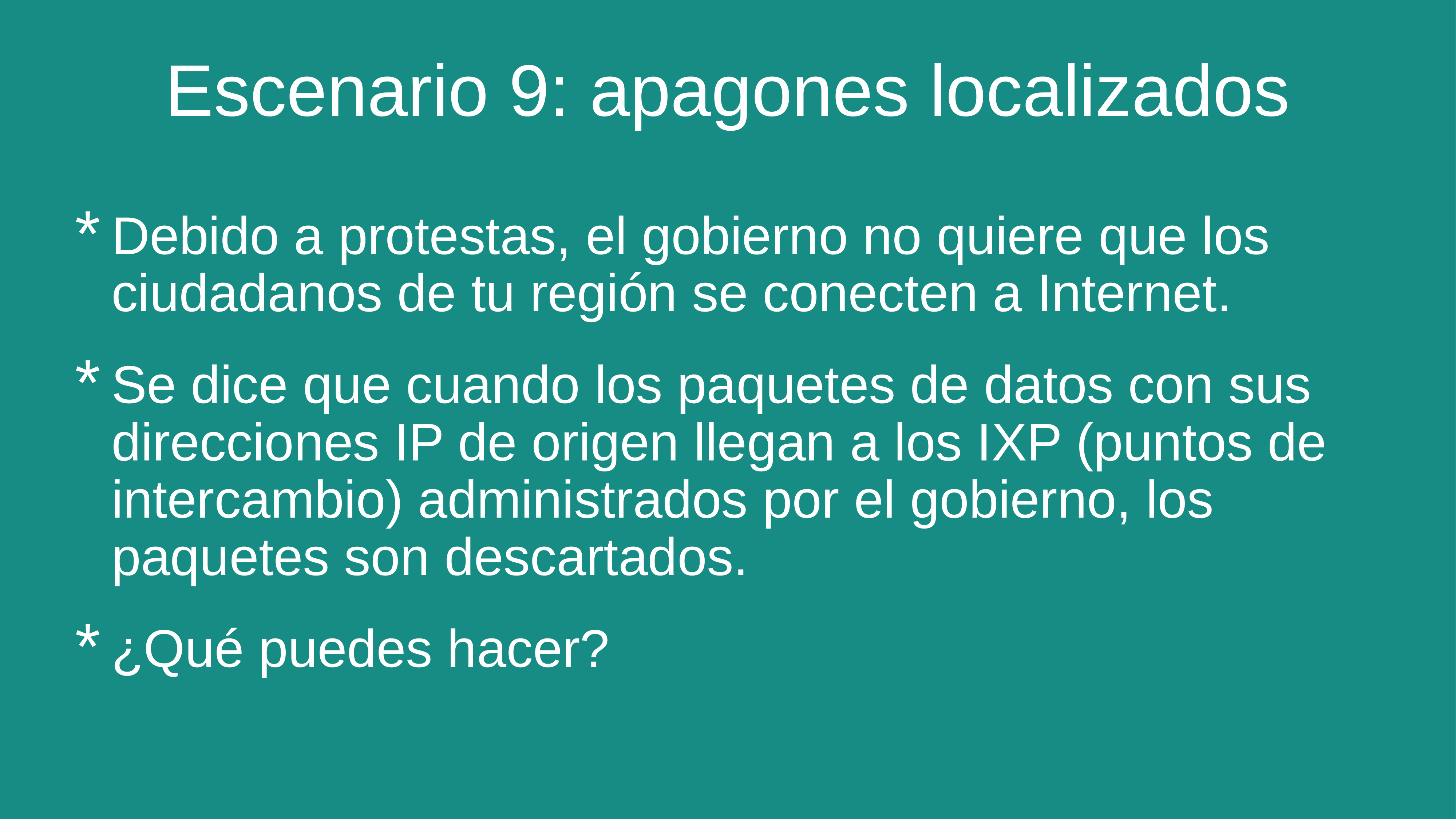

Escenario 9: apagones localizados
Debido a protestas, el gobierno no quiere que los ciudadanos de tu región se conecten a Internet.
Se dice que cuando los paquetes de datos con sus direcciones IP de origen llegan a los IXP (puntos de intercambio) administrados por el gobierno, los paquetes son descartados.
¿Qué puedes hacer?